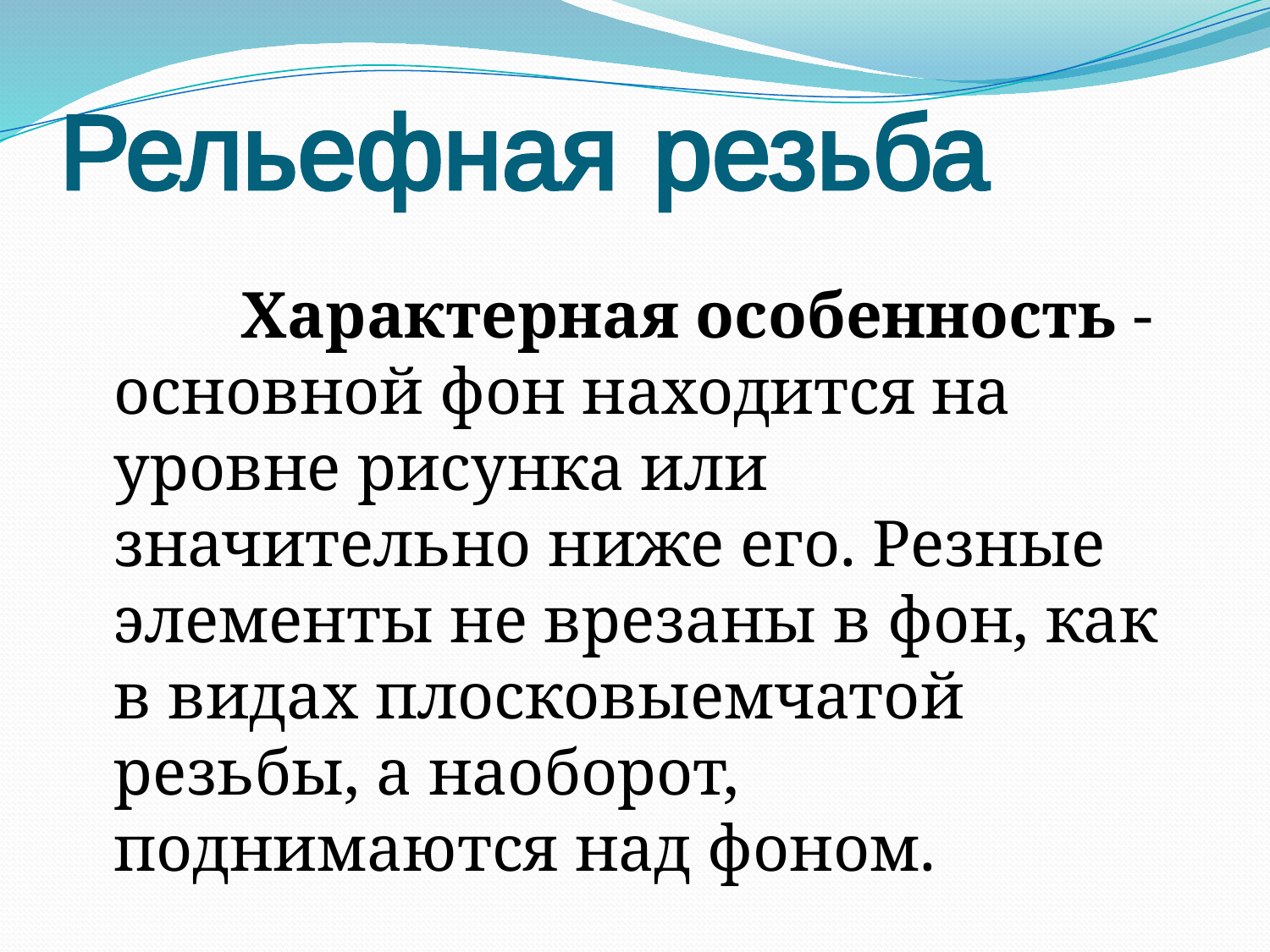

# Рельефная резьба
		Характерная особенность - основной фон находится на уровне рисунка или значительно ниже его. Резные элементы не врезаны в фон, как в видах плосковыемчатой резьбы, а наоборот, поднимаются над фоном.